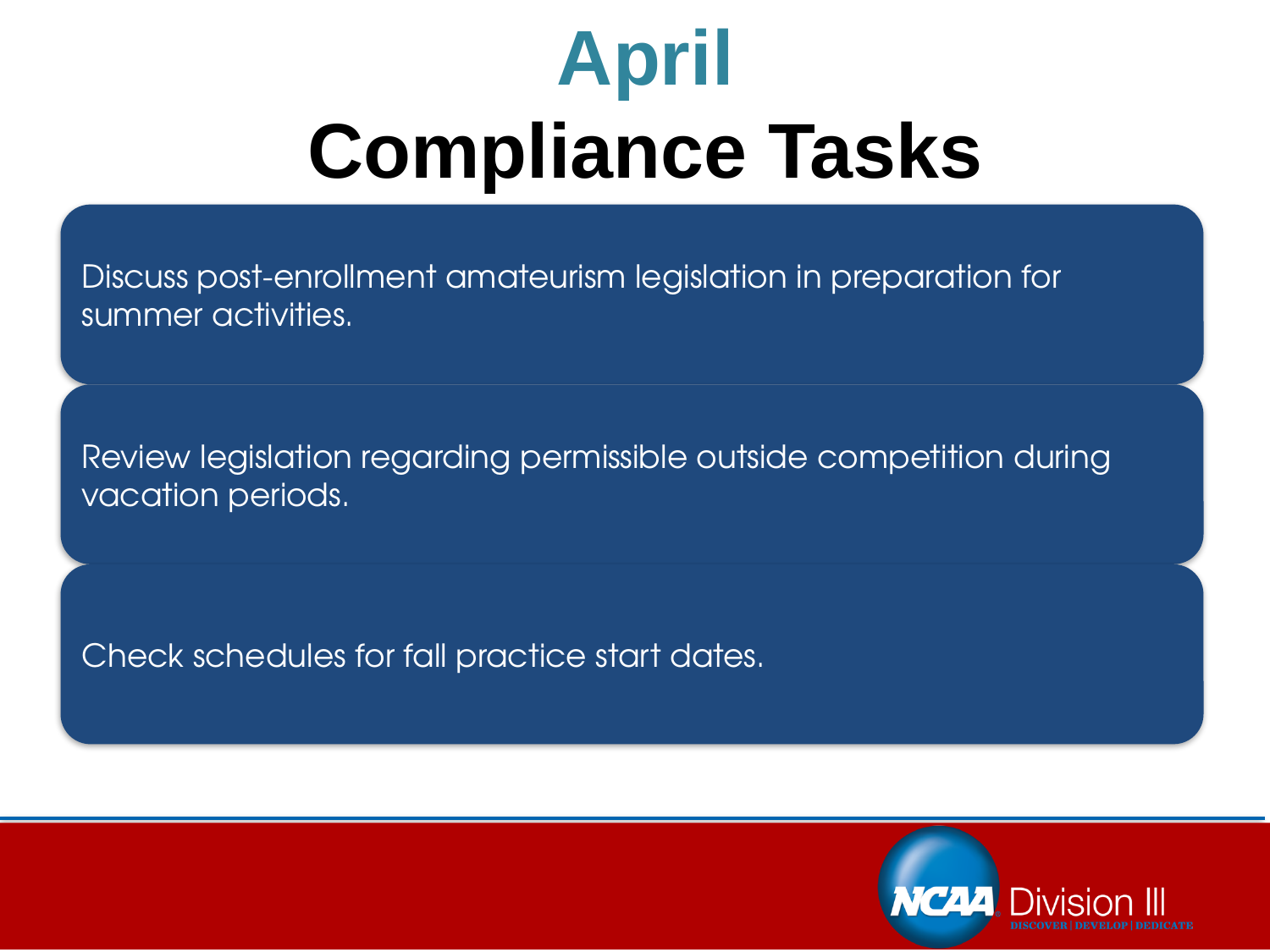

# April Compliance Tasks
Discuss post-enrollment amateurism legislation in preparation for summer activities.
Review legislation regarding permissible outside competition during vacation periods.
Check schedules for fall practice start dates.